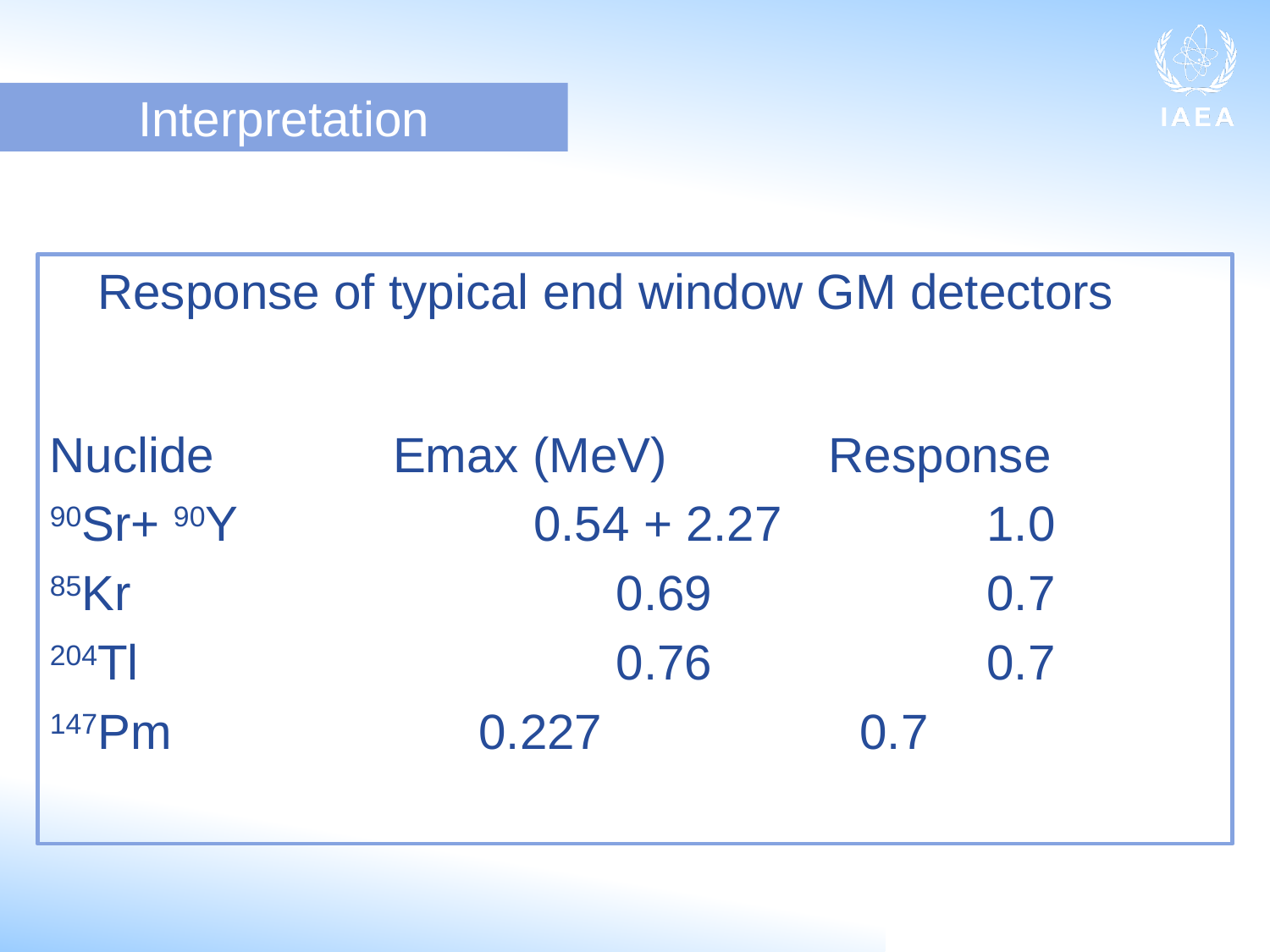

Interpretation
	Response of typical end window GM detectors

Nuclide		   Emax (MeV)	       Response
90Sr+ 90Y		    0.54 + 2.27		1.0
85Kr			          0.69			0.7
204Tl			          0.76			0.7
147Pm			0.227			0.7